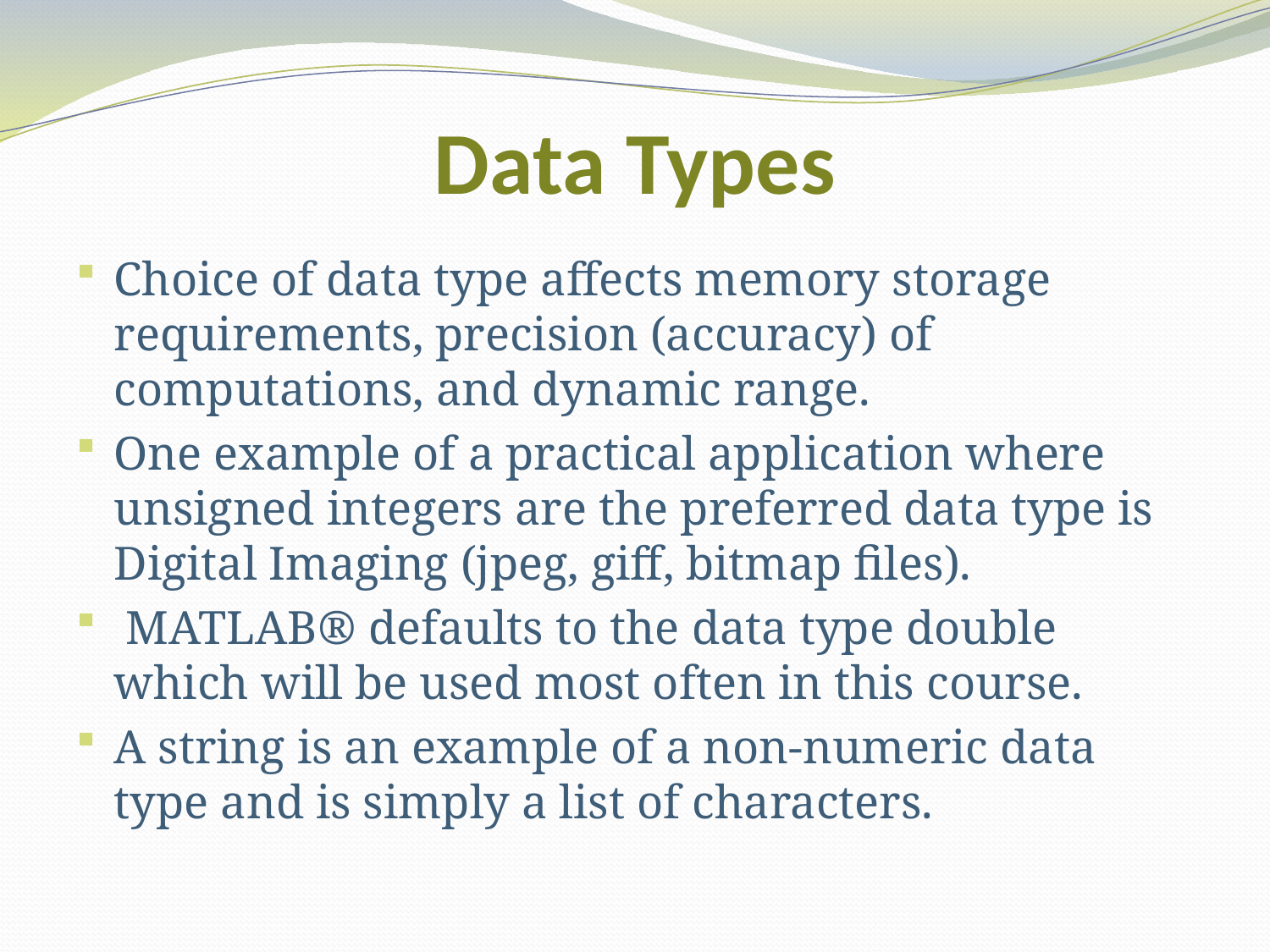

# Data Types
Choice of data type affects memory storage requirements, precision (accuracy) of computations, and dynamic range.
One example of a practical application where unsigned integers are the preferred data type is Digital Imaging (jpeg, giff, bitmap files).
 MATLAB® defaults to the data type double which will be used most often in this course.
A string is an example of a non-numeric data type and is simply a list of characters.